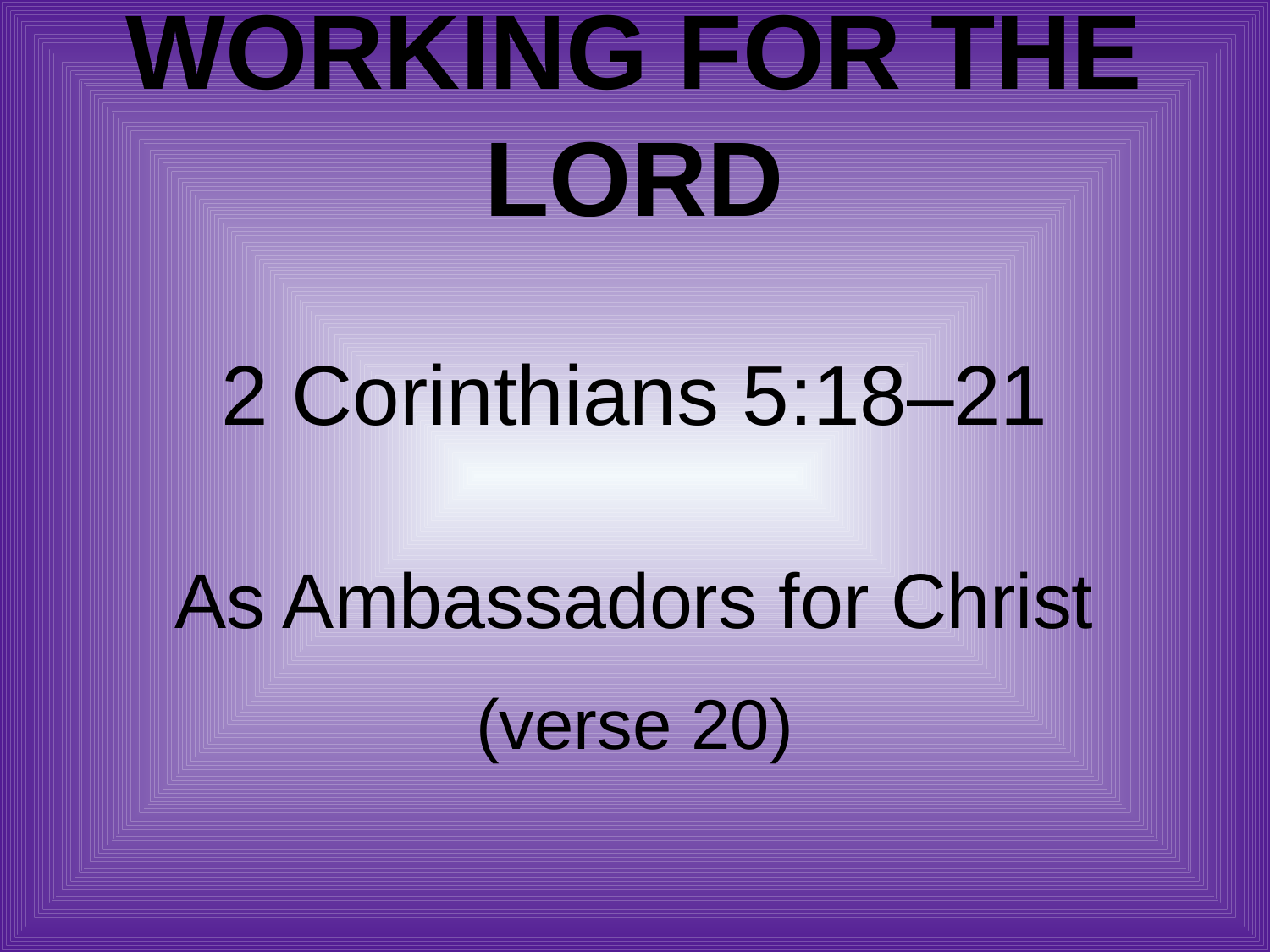

# Working for the Lord
2 Corinthians 5:18–21

As Ambassadors for Christ
(verse 20)